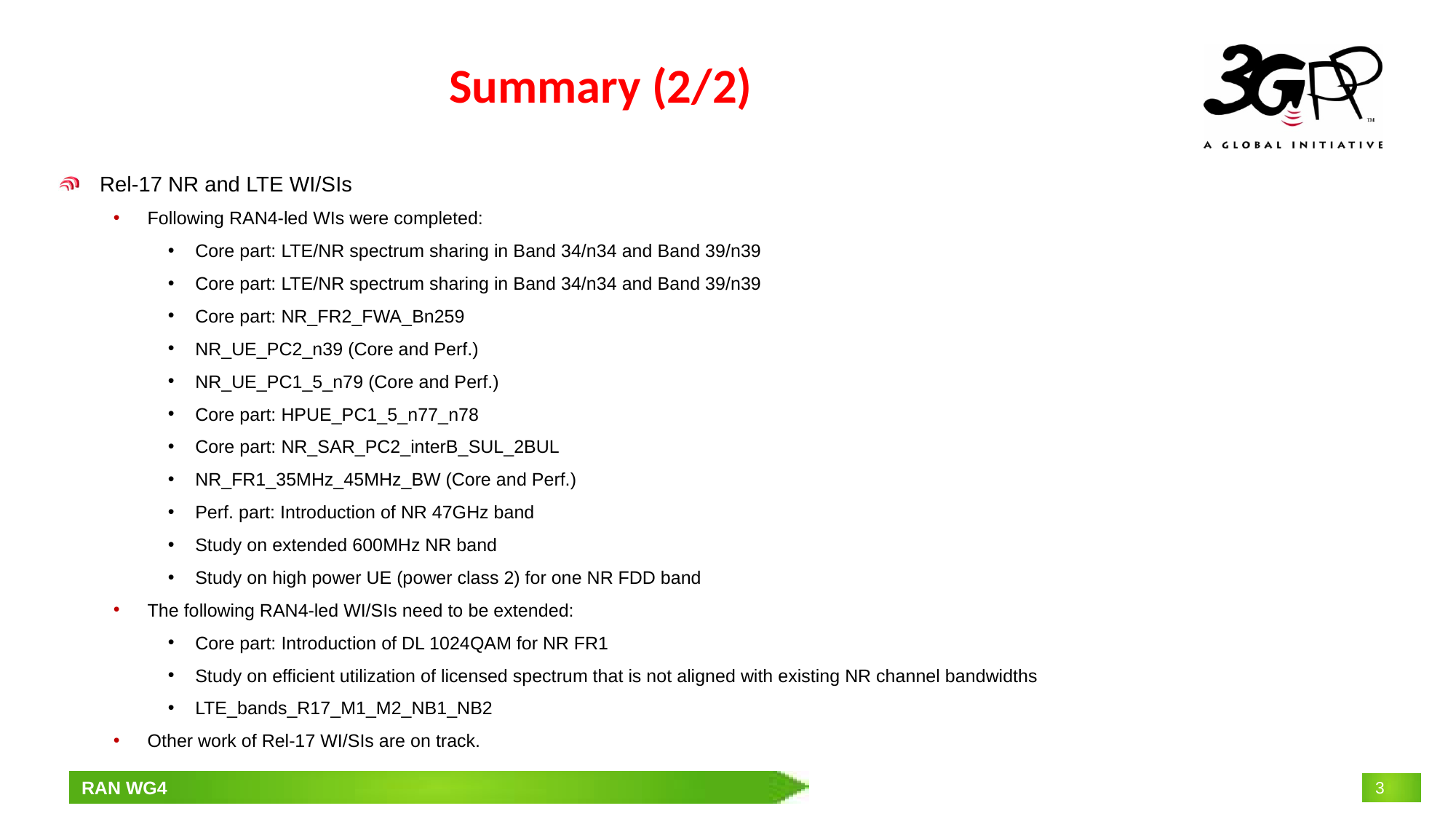

# Summary (2/2)
Rel-17 NR and LTE WI/SIs
Following RAN4-led WIs were completed:
Core part: LTE/NR spectrum sharing in Band 34/n34 and Band 39/n39
Core part: LTE/NR spectrum sharing in Band 34/n34 and Band 39/n39
Core part: NR_FR2_FWA_Bn259
NR_UE_PC2_n39 (Core and Perf.)
NR_UE_PC1_5_n79 (Core and Perf.)
Core part: HPUE_PC1_5_n77_n78
Core part: NR_SAR_PC2_interB_SUL_2BUL
NR_FR1_35MHz_45MHz_BW (Core and Perf.)
Perf. part: Introduction of NR 47GHz band
Study on extended 600MHz NR band
Study on high power UE (power class 2) for one NR FDD band
The following RAN4-led WI/SIs need to be extended:
Core part: Introduction of DL 1024QAM for NR FR1
Study on efficient utilization of licensed spectrum that is not aligned with existing NR channel bandwidths
LTE_bands_R17_M1_M2_NB1_NB2
Other work of Rel-17 WI/SIs are on track.